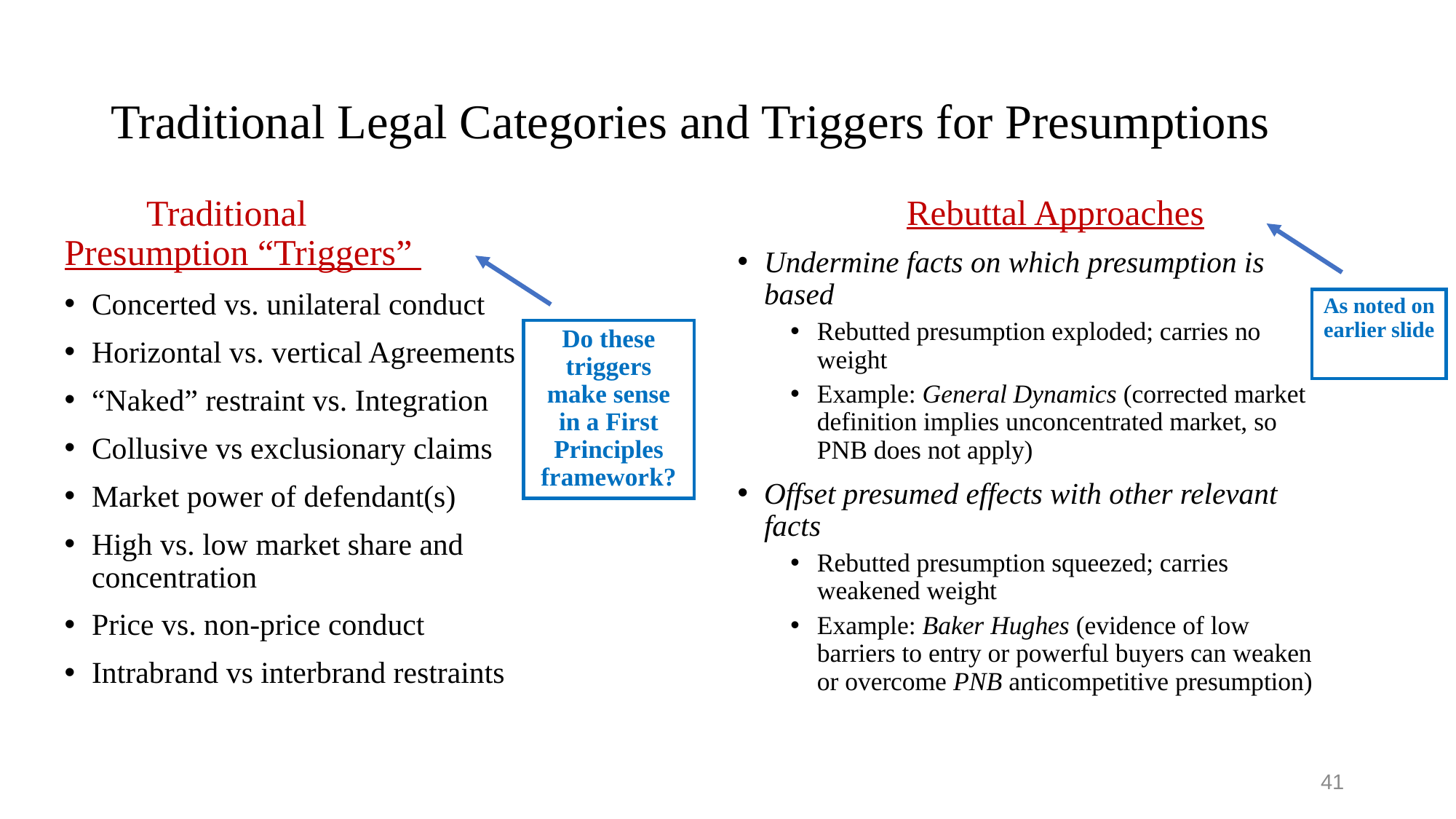

# Traditional Legal Categories and Triggers for Presumptions
         Traditional
Presumption “Triggers”
Concerted vs. unilateral conduct
Horizontal vs. vertical Agreements
“Naked” restraint vs. Integration
Collusive vs exclusionary claims
Market power of defendant(s)
High vs. low market share and concentration
Price vs. non-price conduct
Intrabrand vs interbrand restraints
                   Rebuttal Approaches
Undermine facts on which presumption is based
Rebutted presumption exploded; carries no weight
Example: General Dynamics (corrected market definition implies unconcentrated market, so PNB does not apply)
Offset presumed effects with other relevant facts
Rebutted presumption squeezed; carries weakened weight
Example: Baker Hughes (evidence of low barriers to entry or powerful buyers can weaken or overcome PNB anticompetitive presumption)

As noted on earlier slide
Do these triggers make sense in a First Principles framework?
41